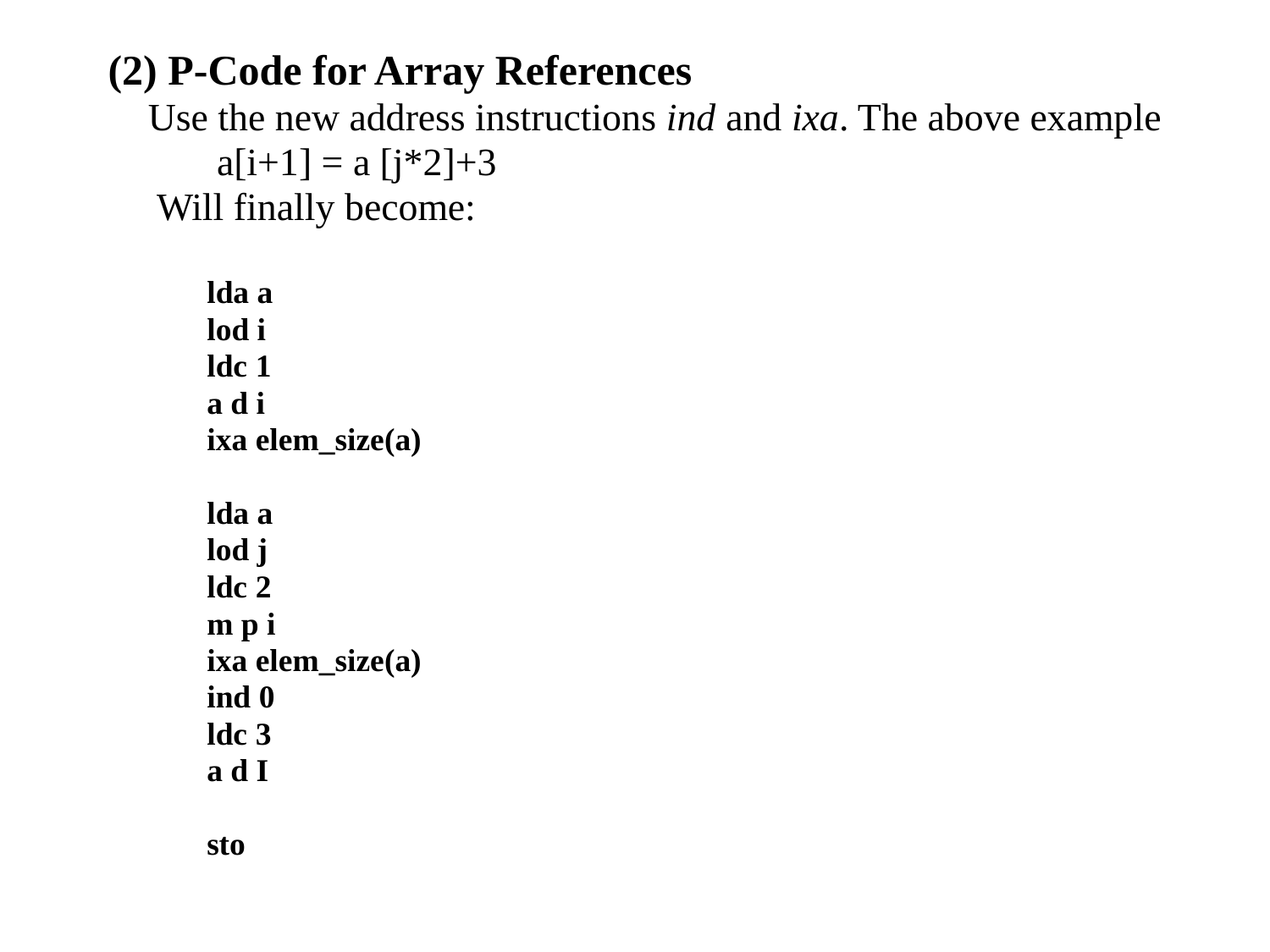

(2) P-Code for Array References
     Use the new address instructions ind and ixa. The above example
 a[i+1] = a [j*2]+3
     Will finally become:

lda a
lod i
ldc 1
a d i
ixa elem_size(a)

lda a
lod j
ldc 2
m p i
ixa elem_size(a)
ind 0
ldc 3
a d I

sto